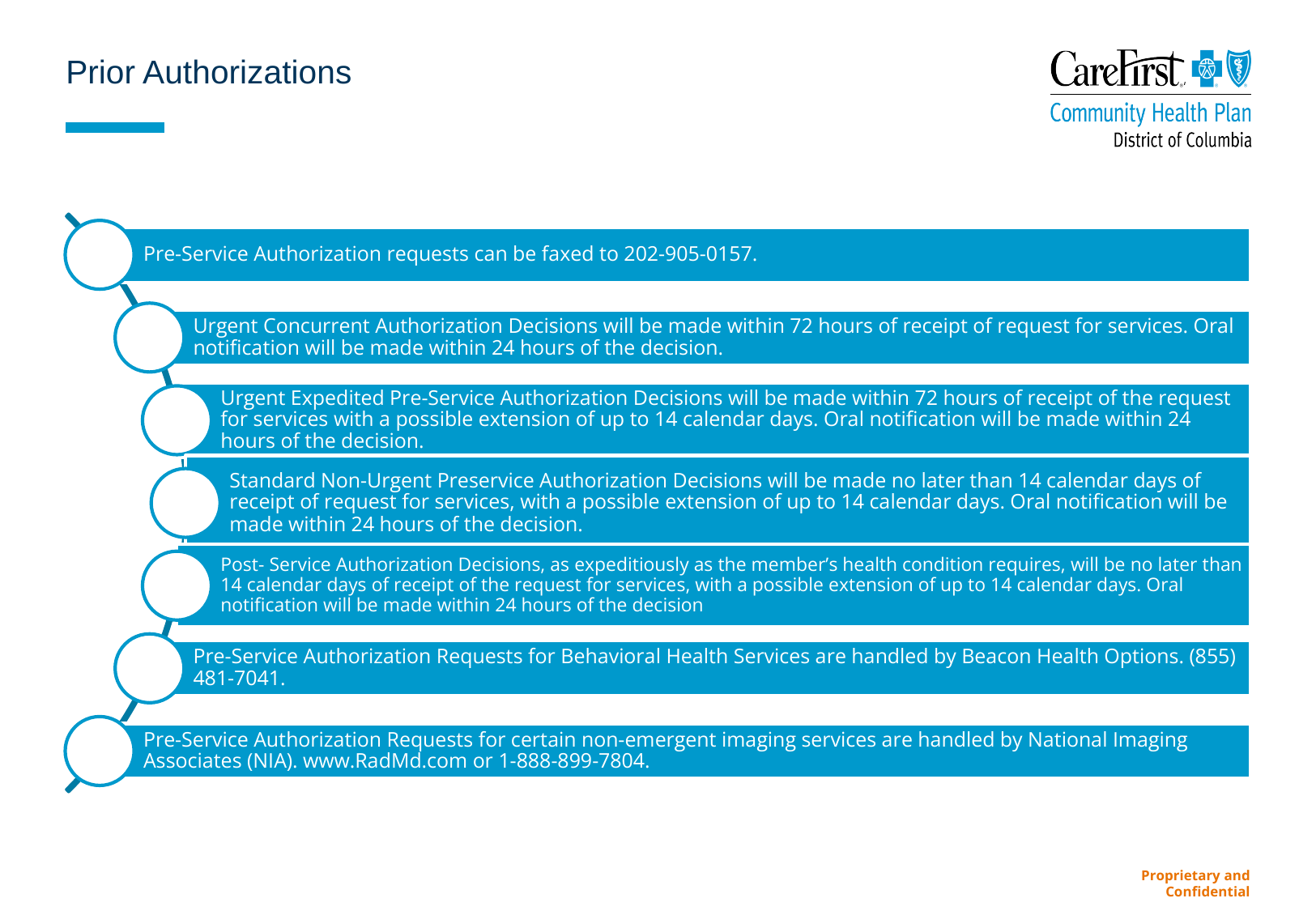

# Prior Authorizations
Pre-Service Authorization requests can be faxed to 202-905-0157.
Urgent Concurrent Authorization Decisions will be made within 72 hours of receipt of request for services. Oral notification will be made within 24 hours of the decision.
Urgent Expedited Pre-Service Authorization Decisions will be made within 72 hours of receipt of the request for services with a possible extension of up to 14 calendar days. Oral notification will be made within 24  hours of the decision.
Standard Non-Urgent Preservice Authorization Decisions will be made no later than 14 calendar days of receipt of request for services, with a possible extension of up to 14 calendar days. Oral notification will be made within 24 hours of the decision.
Post- Service Authorization Decisions, as expeditiously as the member’s health condition requires, will be no later than 14 calendar days of receipt of the request for services, with a possible extension of up to 14 calendar days. Oral notification will be made within 24 hours of the decision
Pre-Service Authorization Requests for Behavioral Health Services are handled by Beacon Health Options. (855) 481-7041.
Pre-Service Authorization Requests for certain non-emergent imaging services are handled by National Imaging Associates (NIA). www.RadMd.com or 1-888-899-7804.
Proprietary and Confidential